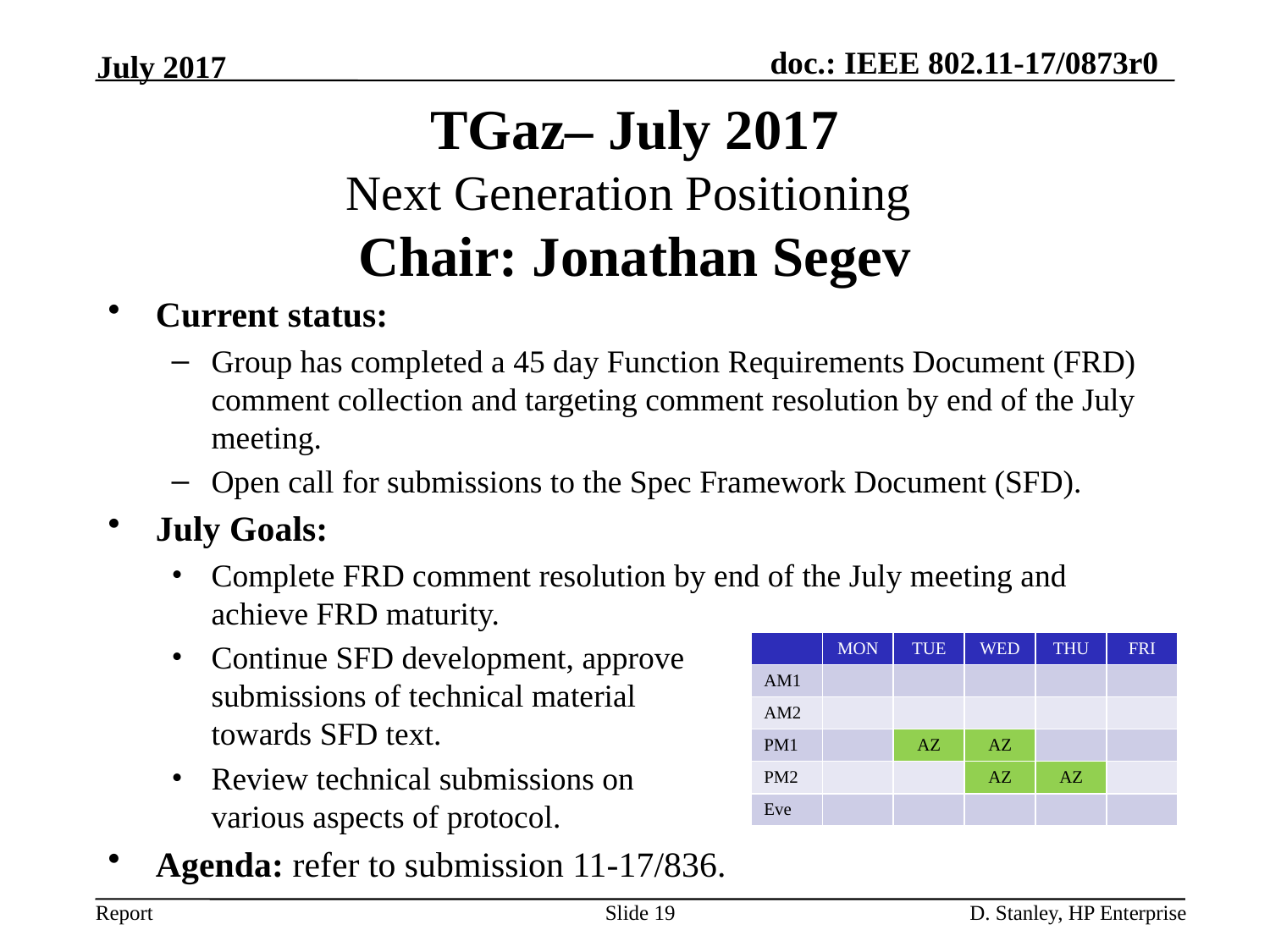

July 2017
# TGaz– July 2017 Next Generation Positioning Chair: Jonathan Segev
Current status:
Group has completed a 45 day Function Requirements Document (FRD) comment collection and targeting comment resolution by end of the July meeting.
Open call for submissions to the Spec Framework Document (SFD).
July Goals:
Complete FRD comment resolution by end of the July meeting and achieve FRD maturity.
Continue SFD development, approve
submissions of technical material
towards SFD text.
Review technical submissions on
various aspects of protocol.
Agenda: refer to submission 11-17/836.

|  | MON | TUE | WED | THU | FRI |
| --- | --- | --- | --- | --- | --- |
| AM1 |  |  |  |  |  |
| AM2 |  |  |  |  |  |
| PM1 |  | AZ | AZ |  |  |
| PM2 |  |  | AZ | AZ |  |
| Eve |  |  |  |  |  |
Slide 19
D. Stanley, HP Enterprise